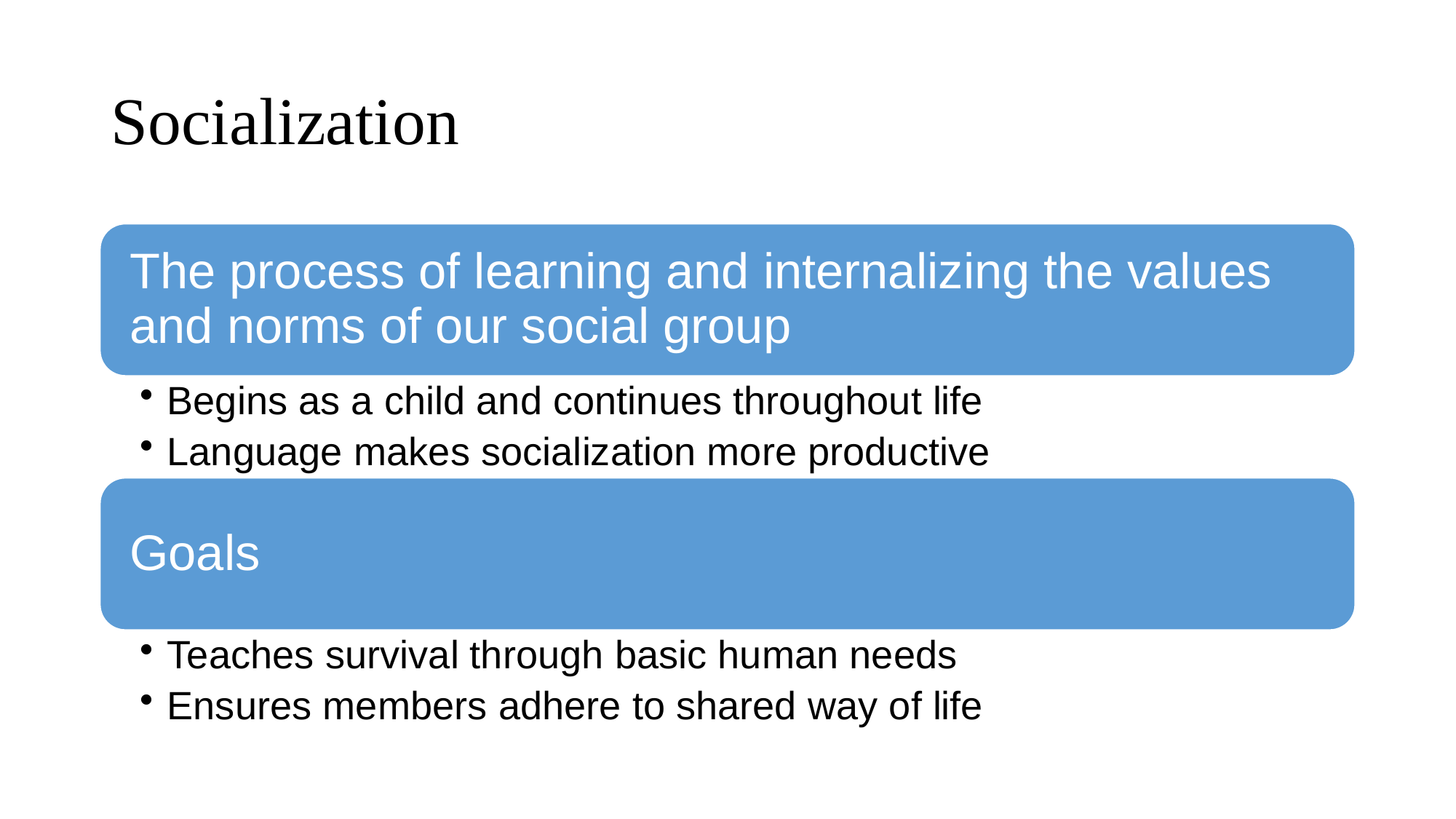

# Socialization
The process of learning and internalizing the values and norms of our social group
Begins as a child and continues throughout life
Language makes socialization more productive
Goals
Teaches survival through basic human needs
Ensures members adhere to shared way of life